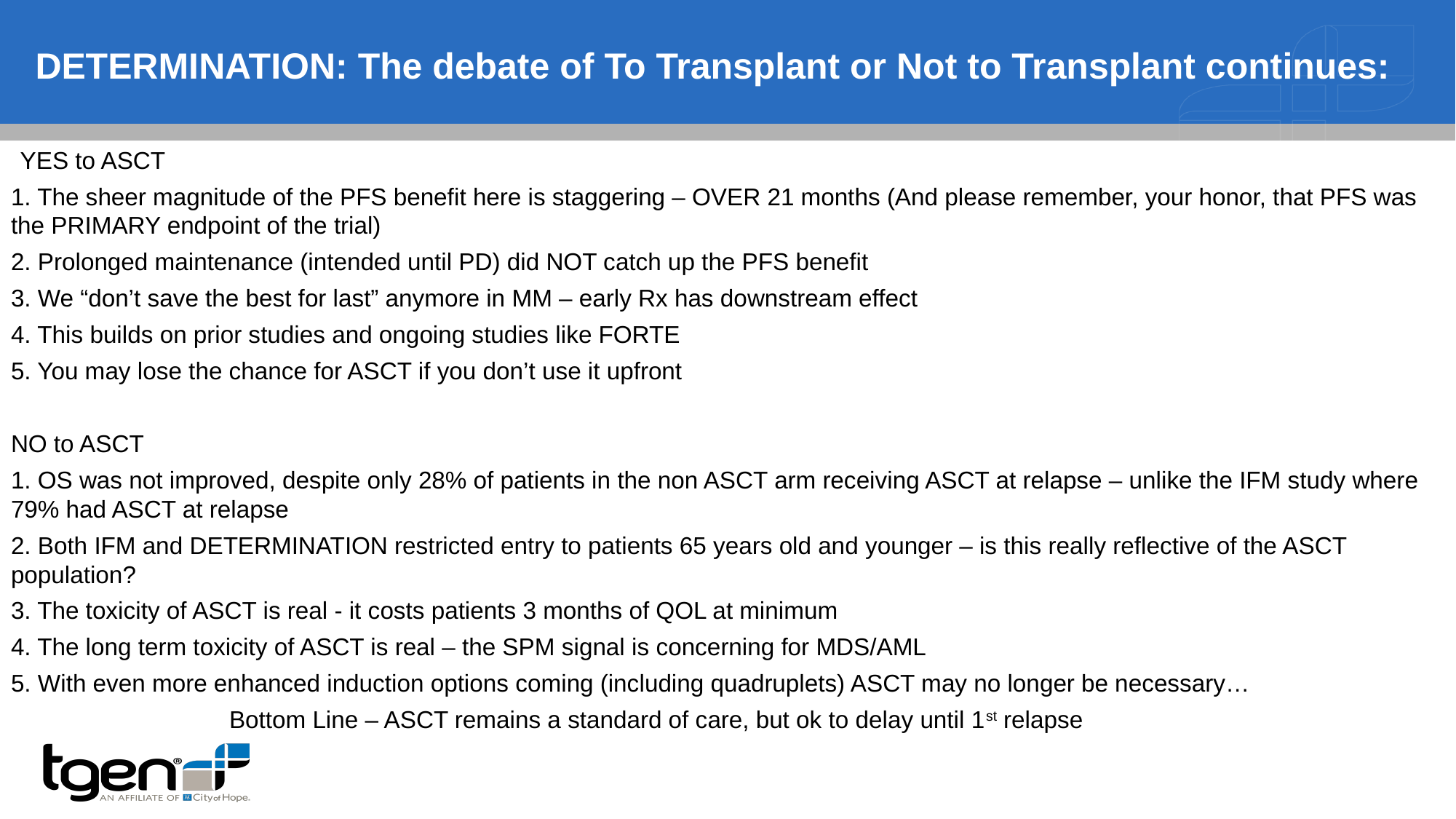

# DETERMINATION: The debate of To Transplant or Not to Transplant continues:
YES to ASCT
1. The sheer magnitude of the PFS benefit here is staggering – OVER 21 months (And please remember, your honor, that PFS was the PRIMARY endpoint of the trial)
2. Prolonged maintenance (intended until PD) did NOT catch up the PFS benefit
3. We “don’t save the best for last” anymore in MM – early Rx has downstream effect
4. This builds on prior studies and ongoing studies like FORTE
5. You may lose the chance for ASCT if you don’t use it upfront

NO to ASCT
1. OS was not improved, despite only 28% of patients in the non ASCT arm receiving ASCT at relapse – unlike the IFM study where 79% had ASCT at relapse
2. Both IFM and DETERMINATION restricted entry to patients 65 years old and younger – is this really reflective of the ASCT population?
3. The toxicity of ASCT is real - it costs patients 3 months of QOL at minimum
4. The long term toxicity of ASCT is real – the SPM signal is concerning for MDS/AML
5. With even more enhanced induction options coming (including quadruplets) ASCT may no longer be necessary…
		Bottom Line – ASCT remains a standard of care, but ok to delay until 1st relapse